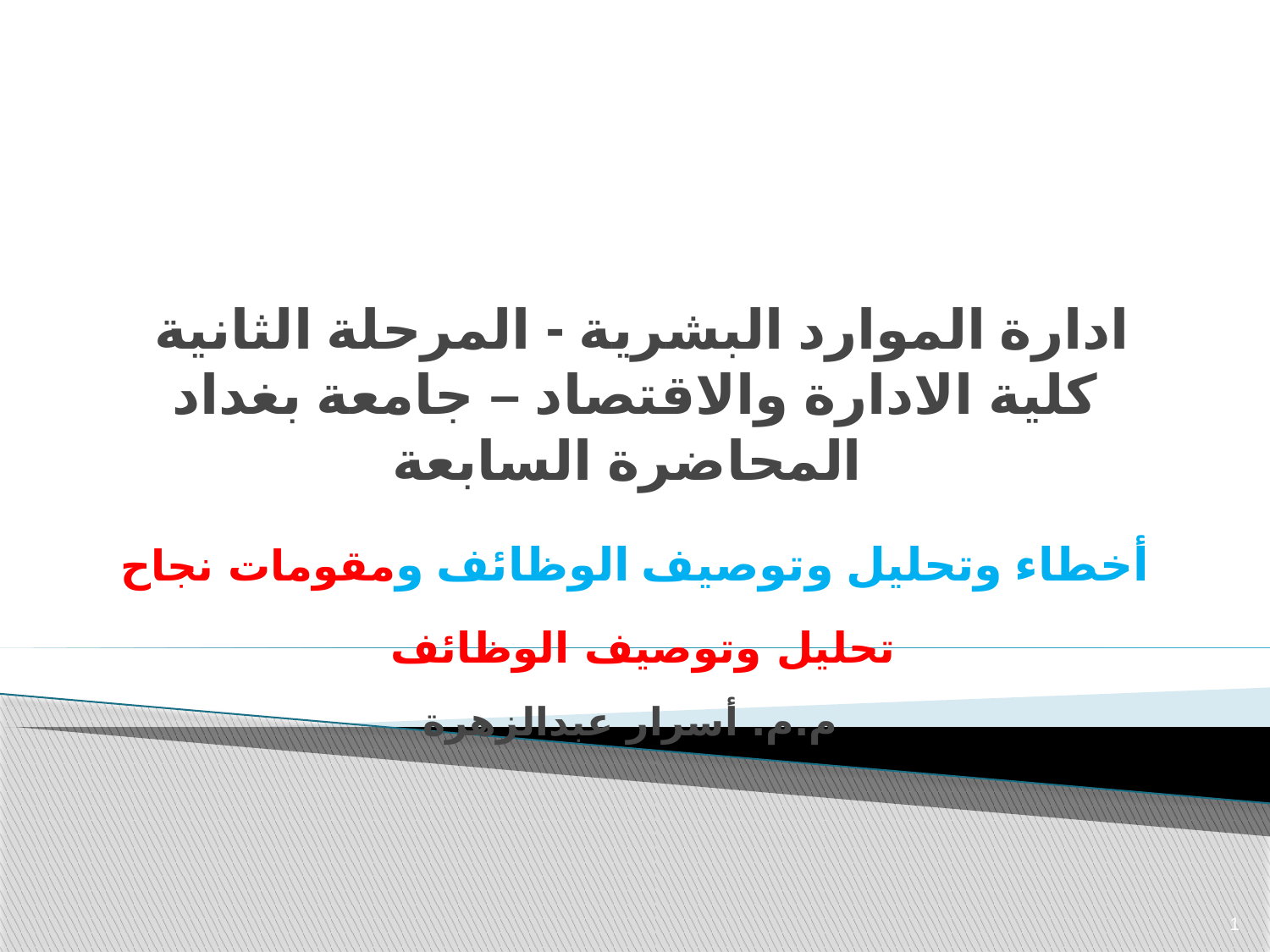

# ادارة الموارد البشرية - المرحلة الثانية كلية الادارة والاقتصاد – جامعة بغداد المحاضرة السابعة
أخطاء وتحليل وتوصيف الوظائف ومقومات نجاح تحليل وتوصيف الوظائف
م.م. أسرار عبدالزهرة

1